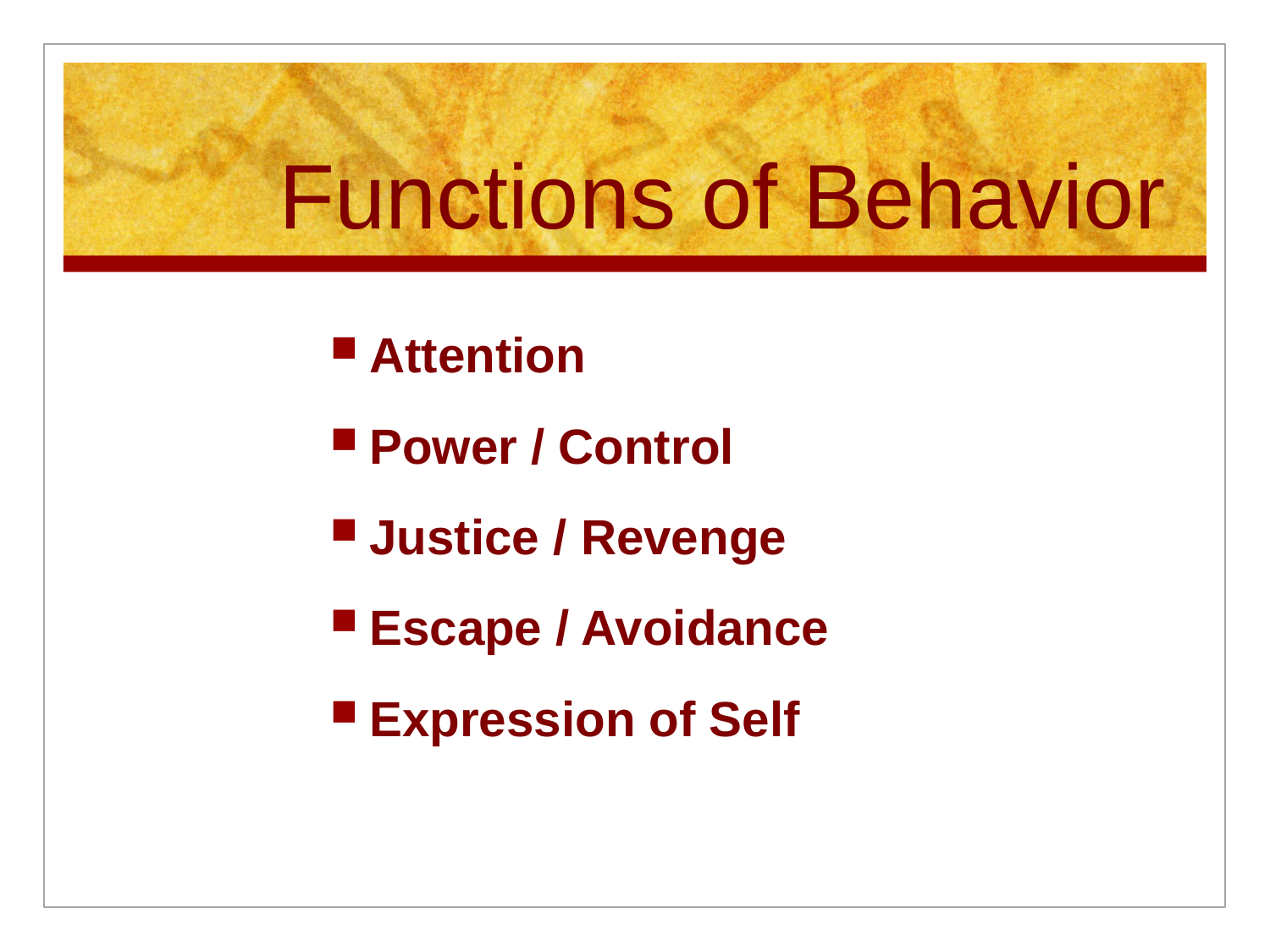

# Functions of Behavior
Attention
Power / Control
Justice / Revenge
Escape / Avoidance
Expression of Self